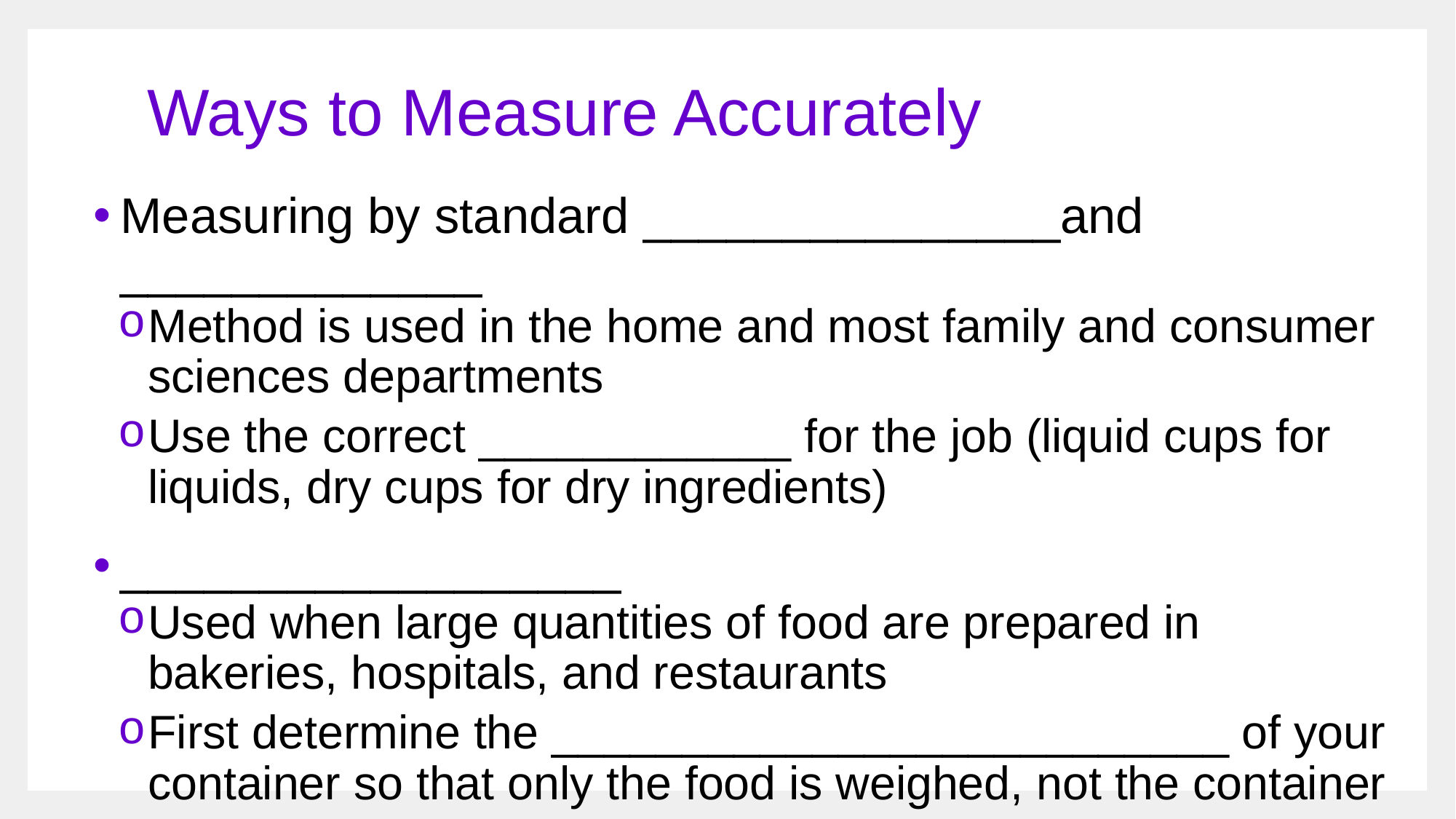

# Ways to Measure Accurately
Measuring by standard _______________and _____________
Method is used in the home and most family and consumer sciences departments
Use the correct ____________ for the job (liquid cups for liquids, dry cups for dry ingredients)
__________________
Used when large quantities of food are prepared in bakeries, hospitals, and restaurants
First determine the __________________________ of your container so that only the food is weighed, not the container